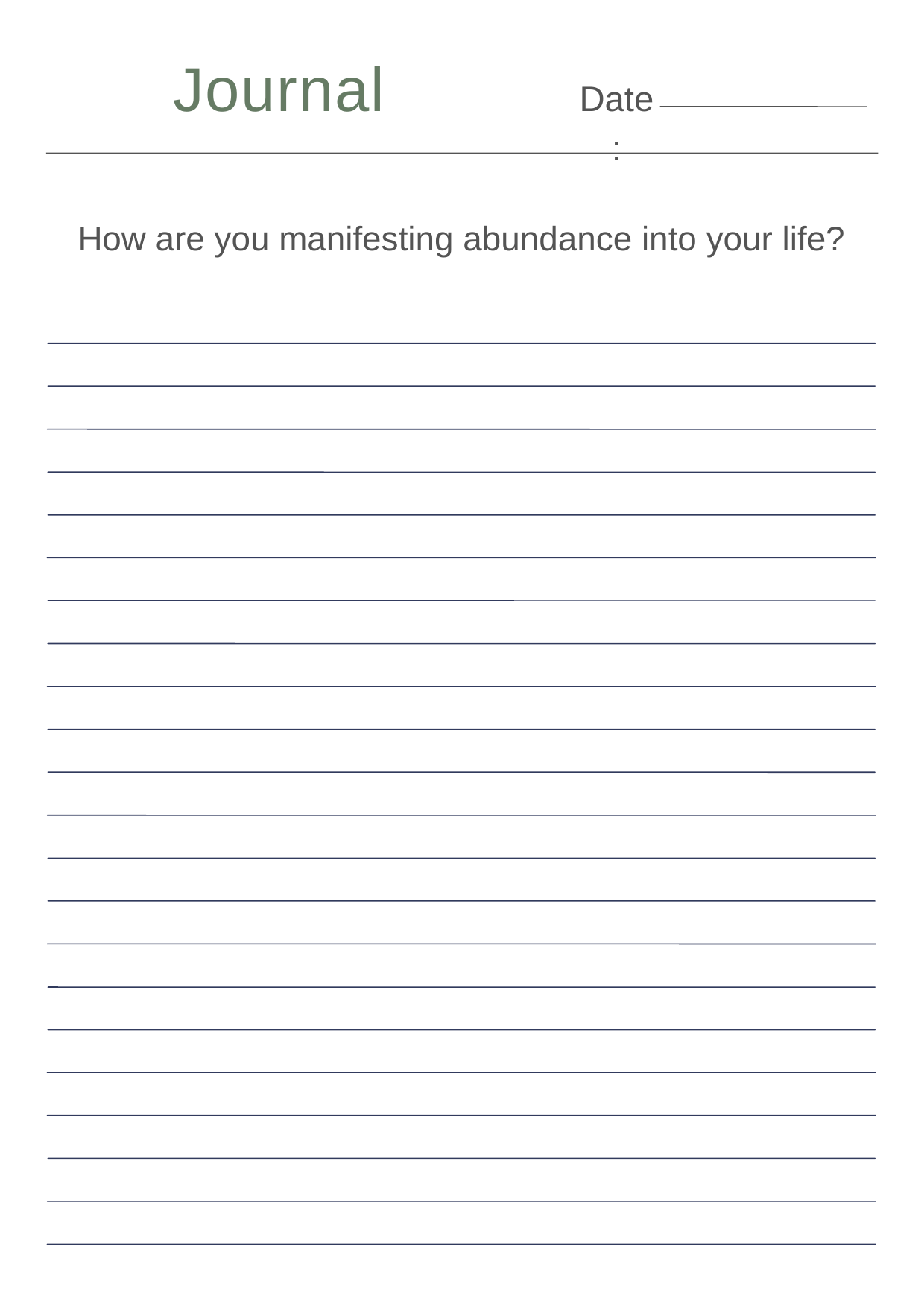

Journal
Date:

How are you manifesting abundance into your life?